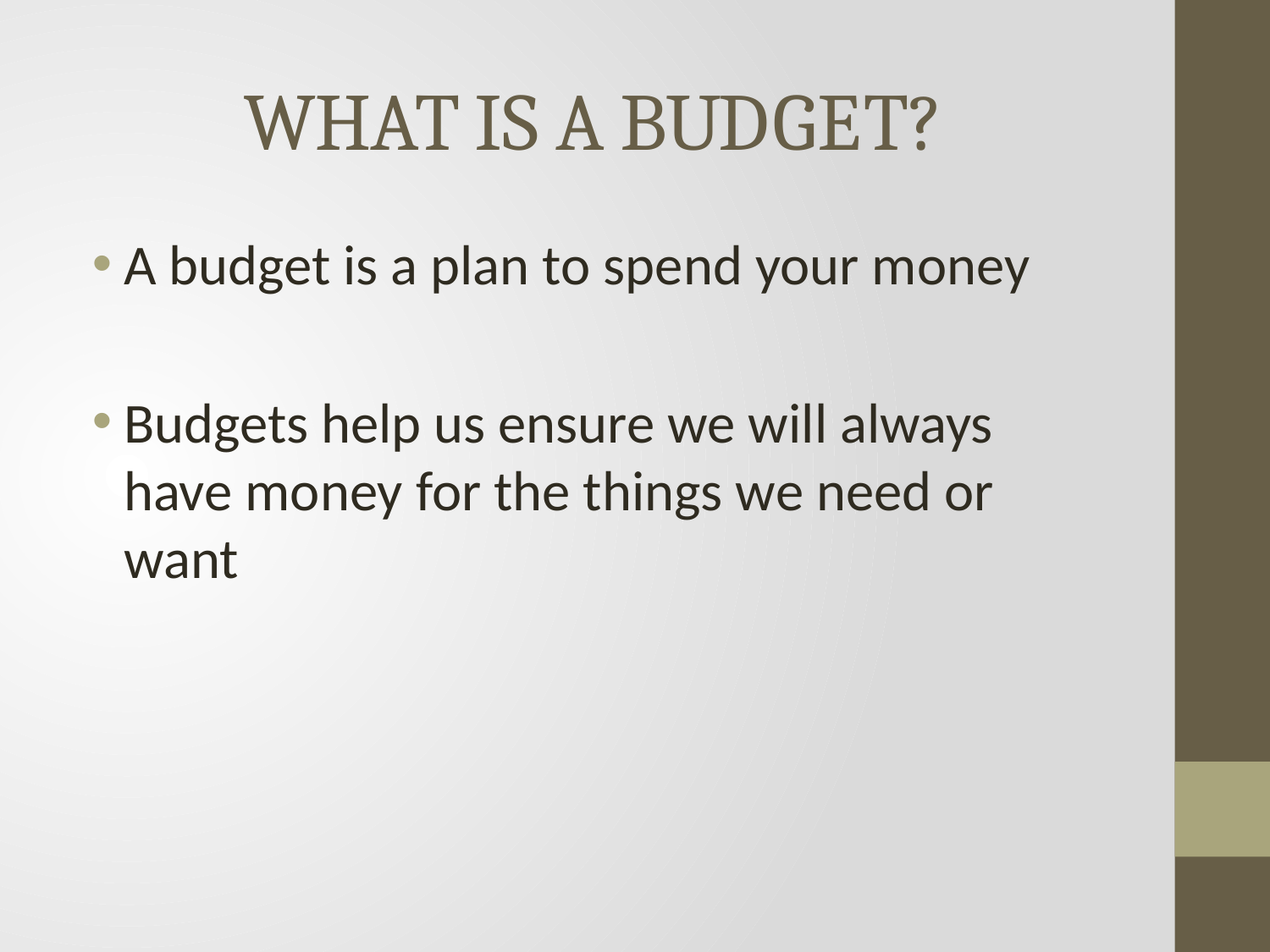

# WHAT IS A BUDGET?
A budget is a plan to spend your money

Budgets help us ensure we will always have money for the things we need or want